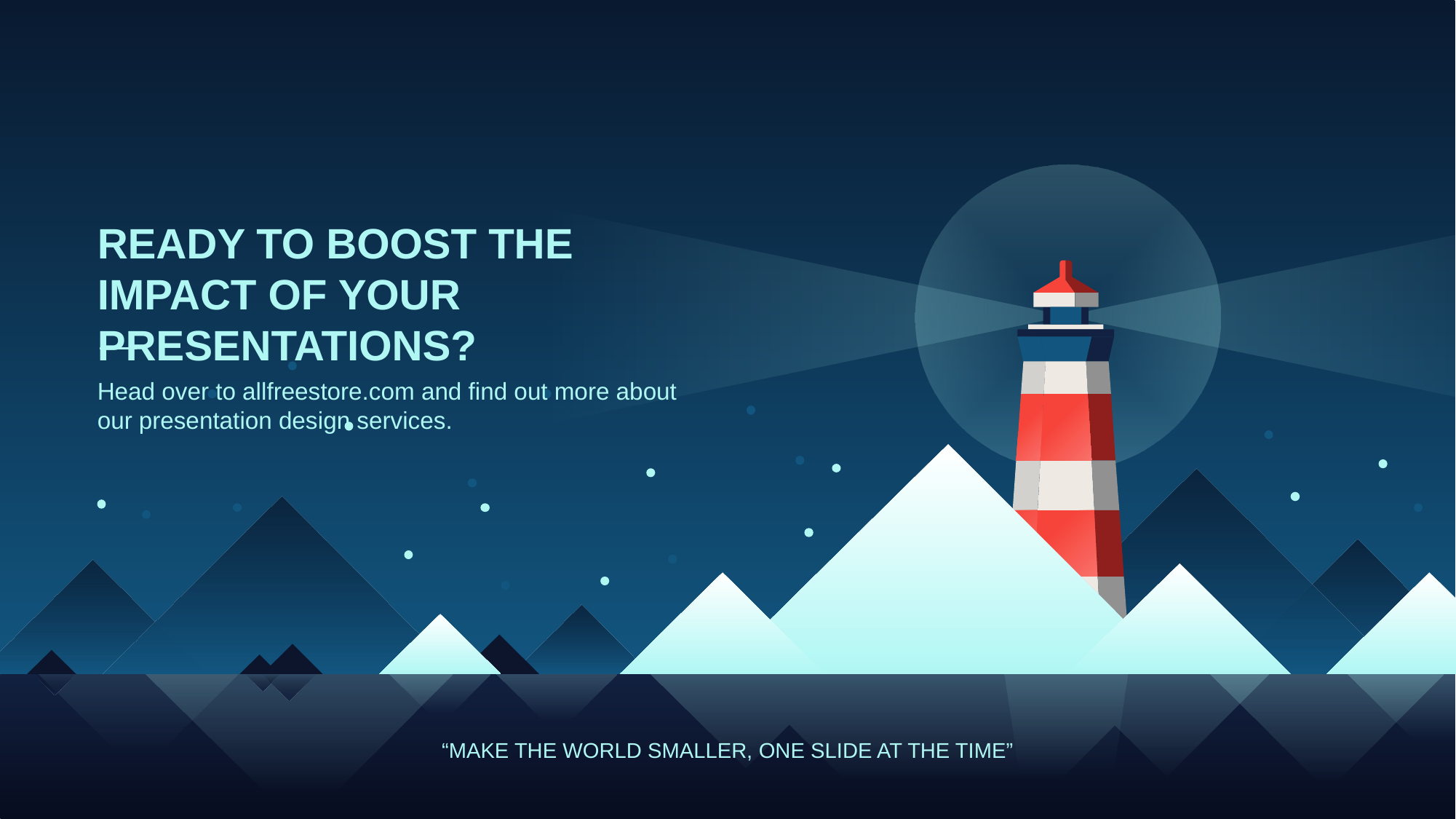

READY TO BOOST THE IMPACT OF YOUR PRESENTATIONS?

Head over to allfreestore.com and find out more about our presentation design services.

“MAKE THE WORLD SMALLER, ONE SLIDE AT THE TIME”